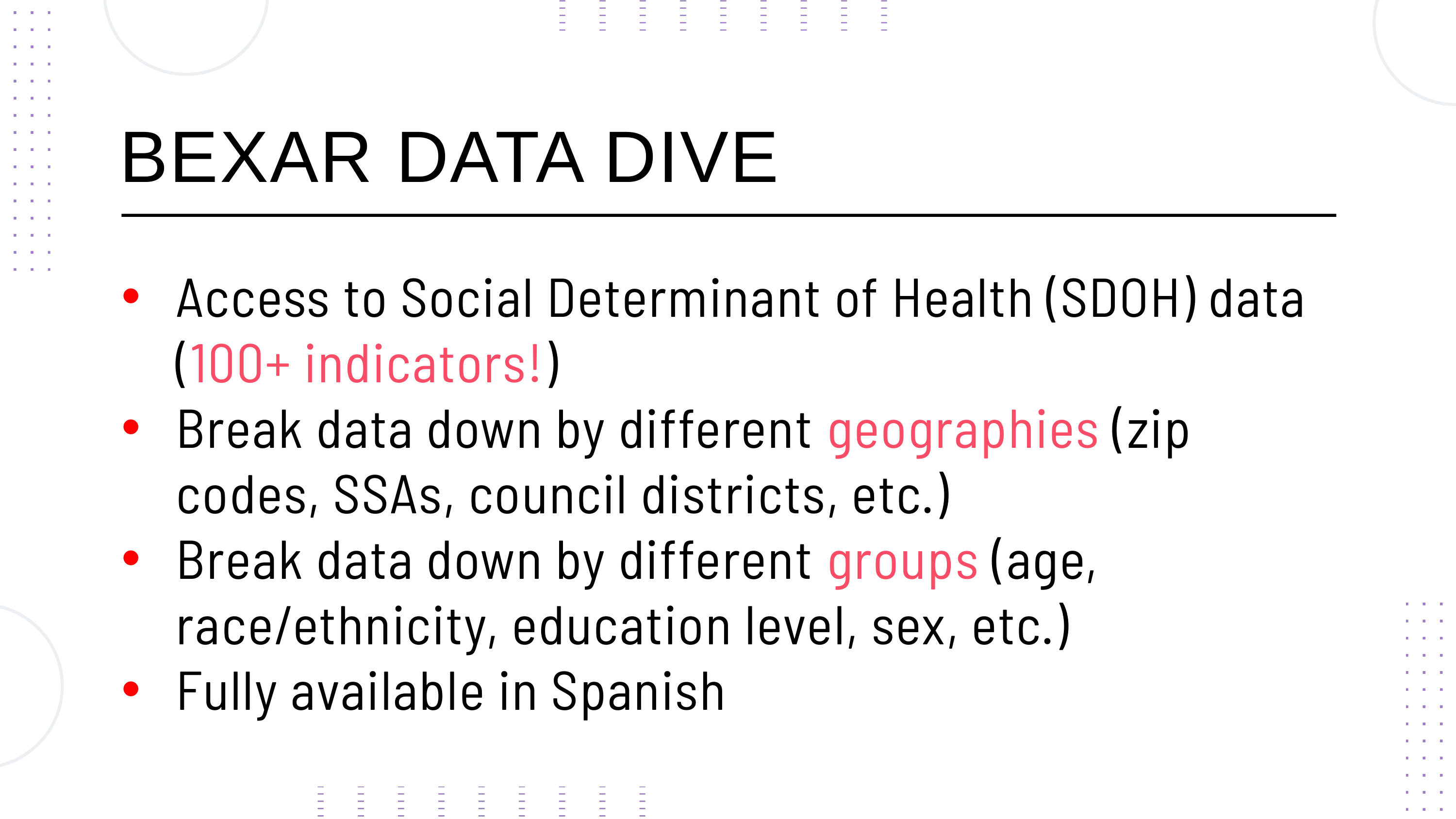

BEXAR DATA DIVE

Access to Social Determinant of Health (SDOH) data (100+ indicators!)
Break data down by different geographies (zip codes, SSAs, council districts, etc.)
Break data down by different groups (age, race/ethnicity, education level, sex, etc.)
Fully available in Spanish